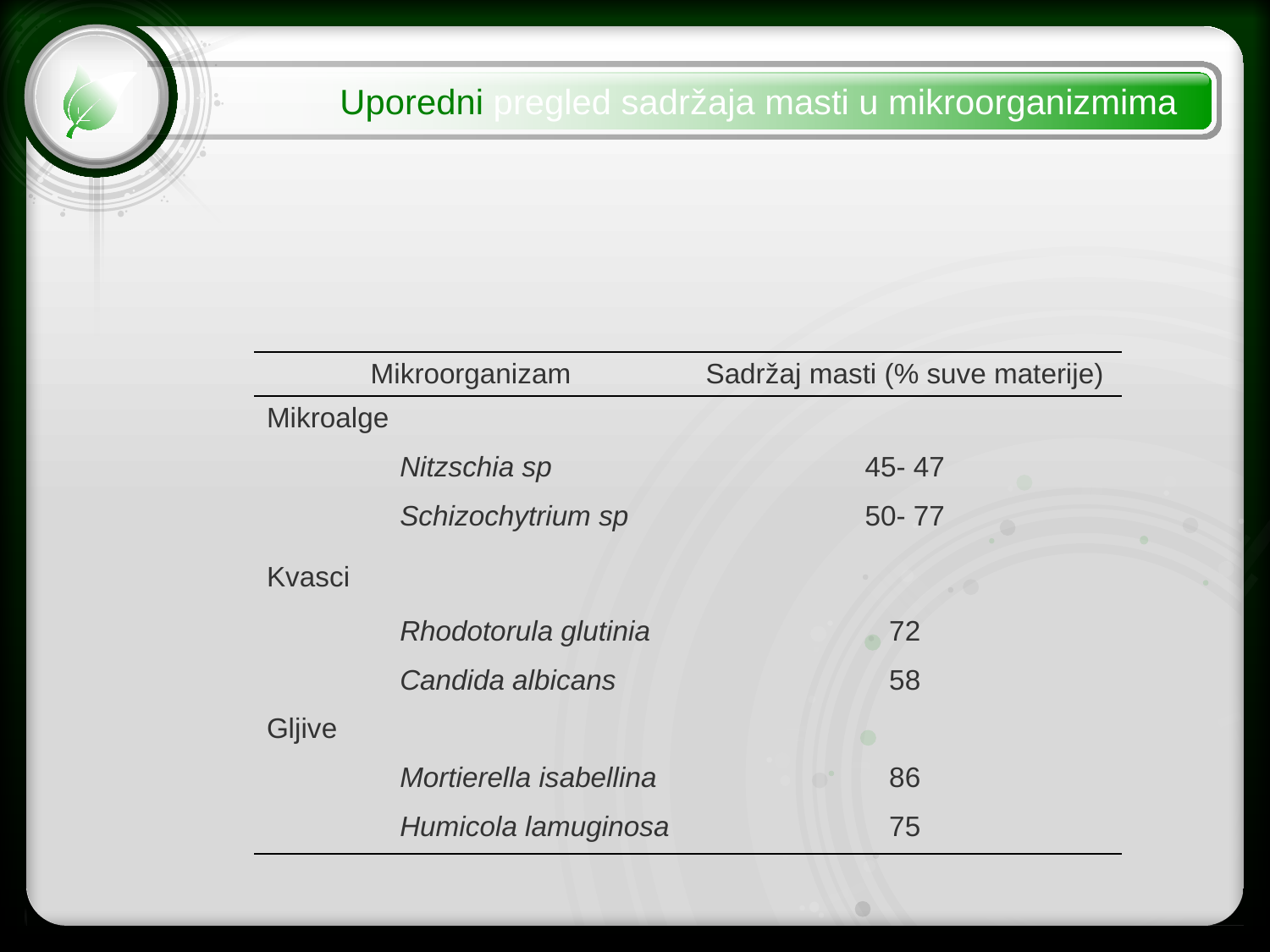

Uporedni pregled sadržaja masti u mikroorganizmima
| Mikroorganizam | Sadržaj masti (% suve materije) |
| --- | --- |
| Mikroalge |  |
| Nitzschia sp | 45- 47 |
| Schizochytrium sp | 50- 77 |
| Kvasci |  |
| Rhodotorula glutinia | 72 |
| Candida albicans | 58 |
| Gljive |  |
| Mortierella isabellina | 86 |
| Humicola lamuginosa | 75 |